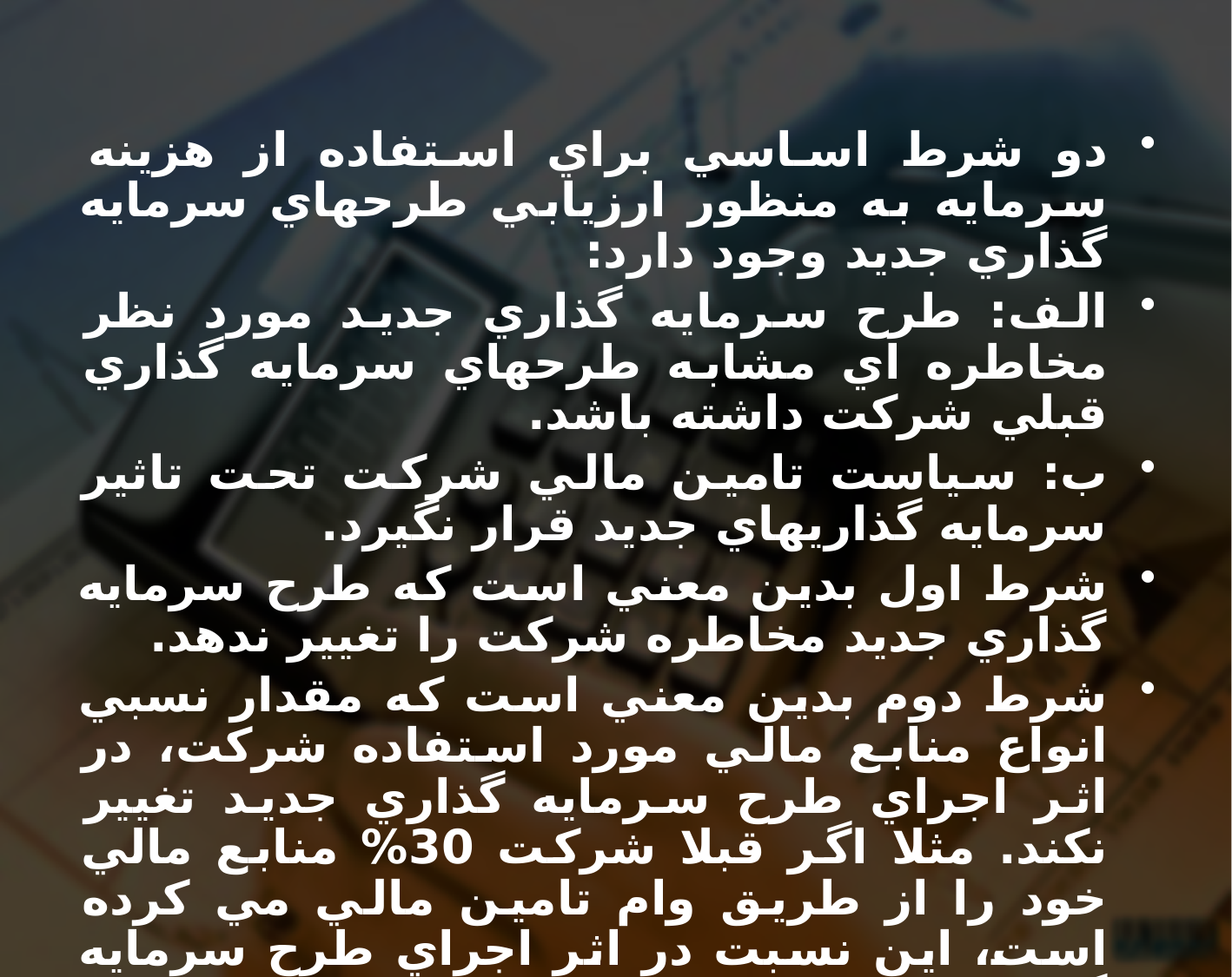

دو شرط اساسي براي استفاده از هزينه سرمايه به منظور ارزيابي طرحهاي سرمايه گذاري جديد وجود دارد:
الف: طرح سرمايه گذاري جديد مورد نظر مخاطره اي مشابه طرحهاي سرمايه گذاري قبلي شركت داشته باشد.
ب: سياست تامين مالي شركت تحت تاثير سرمايه گذاريهاي جديد قرار نگيرد.
شرط اول بدين معني است كه طرح سرمايه گذاري جديد مخاطره شركت را تغيير ندهد.
شرط دوم بدين معني است كه مقدار نسبي انواع منابع مالي مورد استفاده شركت، در اثر اجراي طرح سرمايه گذاري جديد تغيير نكند. مثلا اگر قبلا شركت 30% منابع مالي خود را از طريق وام تامين مالي مي كرده است، اين نسبت در اثر اجراي طرح سرمايه گذاري جديد تغيير نكند.